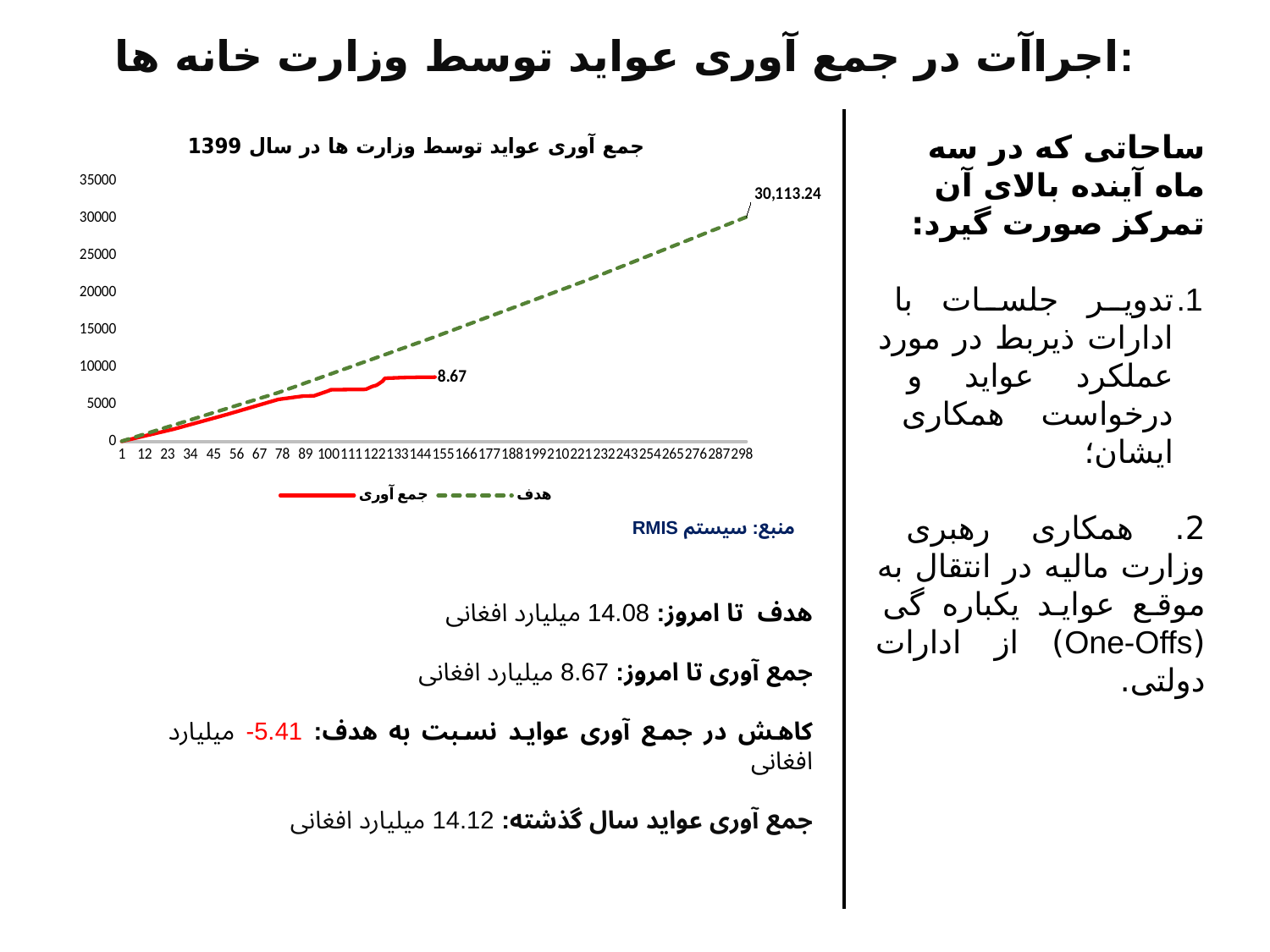

# اجراآت در جمع آوری عواید توسط وزارت خانه ها:

### Chart: جمع آوری عواید توسط وزارت ها در سال 1399

| Category | Working Day's | جمع آوری | هدف |
|---|---|---|---|
ساحاتی که در سه ماه آینده بالای آن تمرکز صورت گیرد:

تدویر جلسات با ادارات ذیربط در مورد عملکرد عواید و درخواست همکاری ایشان؛

2. همکاری رهبری وزارت مالیه در انتقال به موقع عواید یکباره گی (One-Offs) از ادارات دولتی.

منبع: سیستم RMIS

هدف  تا امروز: 14.08 میلیارد افغانی

جمع آوری تا امروز: 8.67 میلیارد افغانی

کاهش در جمع آوری عواید نسبت به هدف: 5.41- میلیارد افغانی

جمع آوری عواید سال گذشته: 14.12 میلیارد افغانی